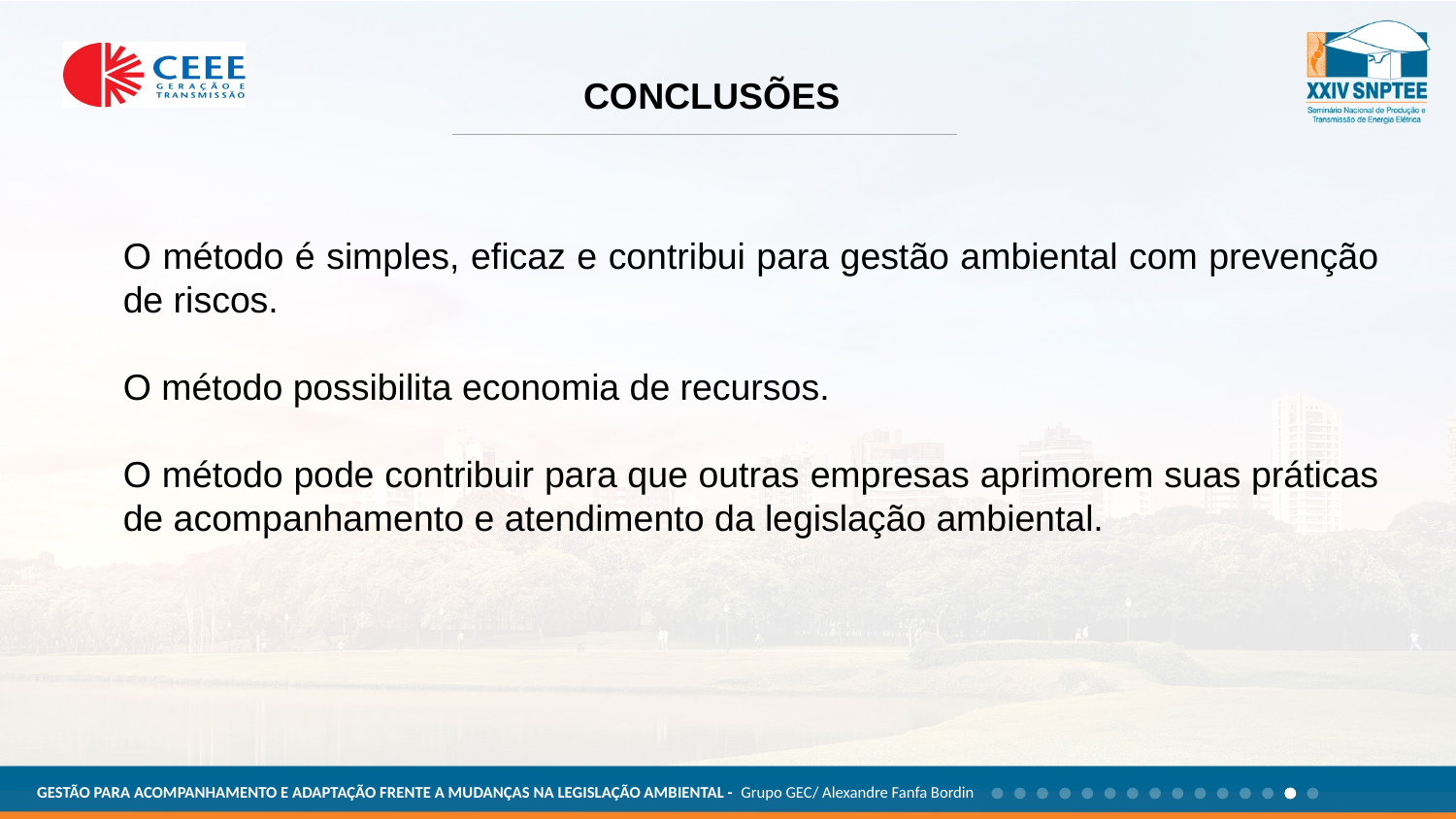

CONCLUSÕES
O método é simples, eficaz e contribui para gestão ambiental com prevenção de riscos.

O método possibilita economia de recursos.

O método pode contribuir para que outras empresas aprimorem suas práticas de acompanhamento e atendimento da legislação ambiental.